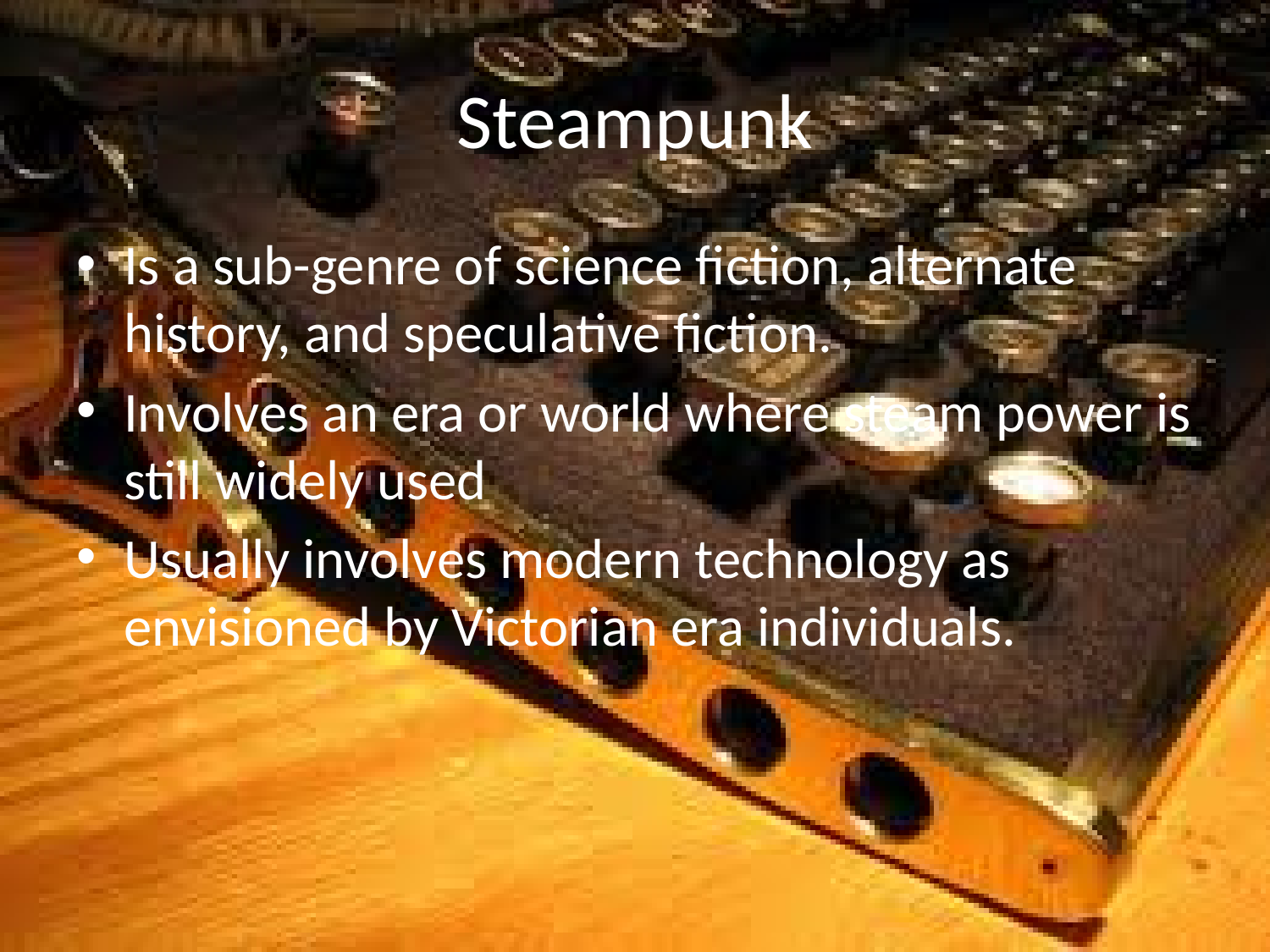

# Steampunk
Is a sub-genre of science fiction, alternate history, and speculative fiction.
Involves an era or world where steam power is still widely used
Usually involves modern technology as envisioned by Victorian era individuals.